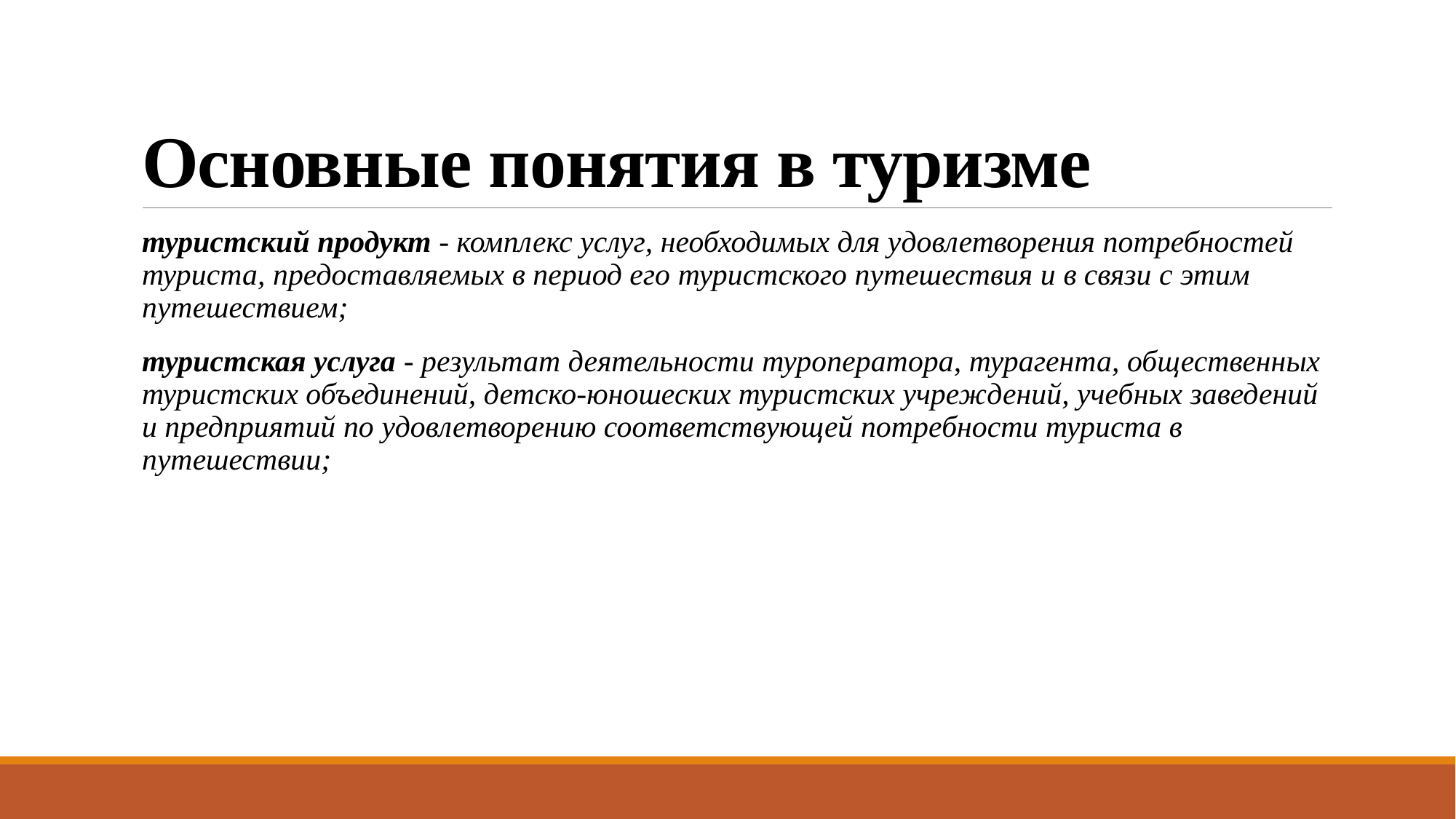

# Основные понятия в туризме
туристский продукт - комплекс услуг, необходимых для удовлетворения потребностей туриста, предоставляемых в период его туристского путешествия и в связи с этим путешествием;
туристская услуга - результат деятельности туроператора, турагента, общественных туристских объединений, детско-юношеских туристских учреждений, учебных заведений и предприятий по удовлетворению соответствующей потребности туриста в путешествии;